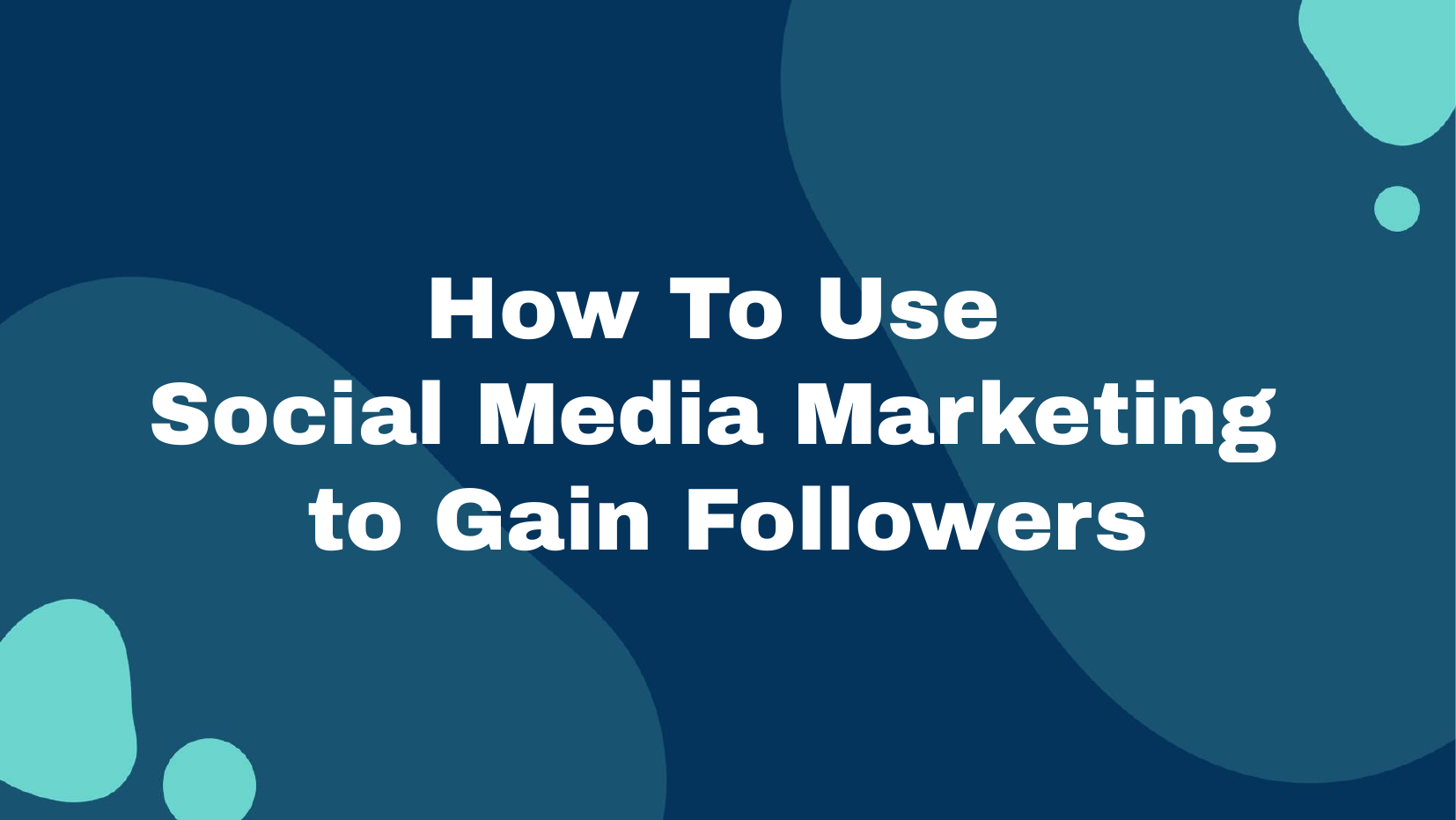

How To Use
Social Media Marketing
to Gain Followers